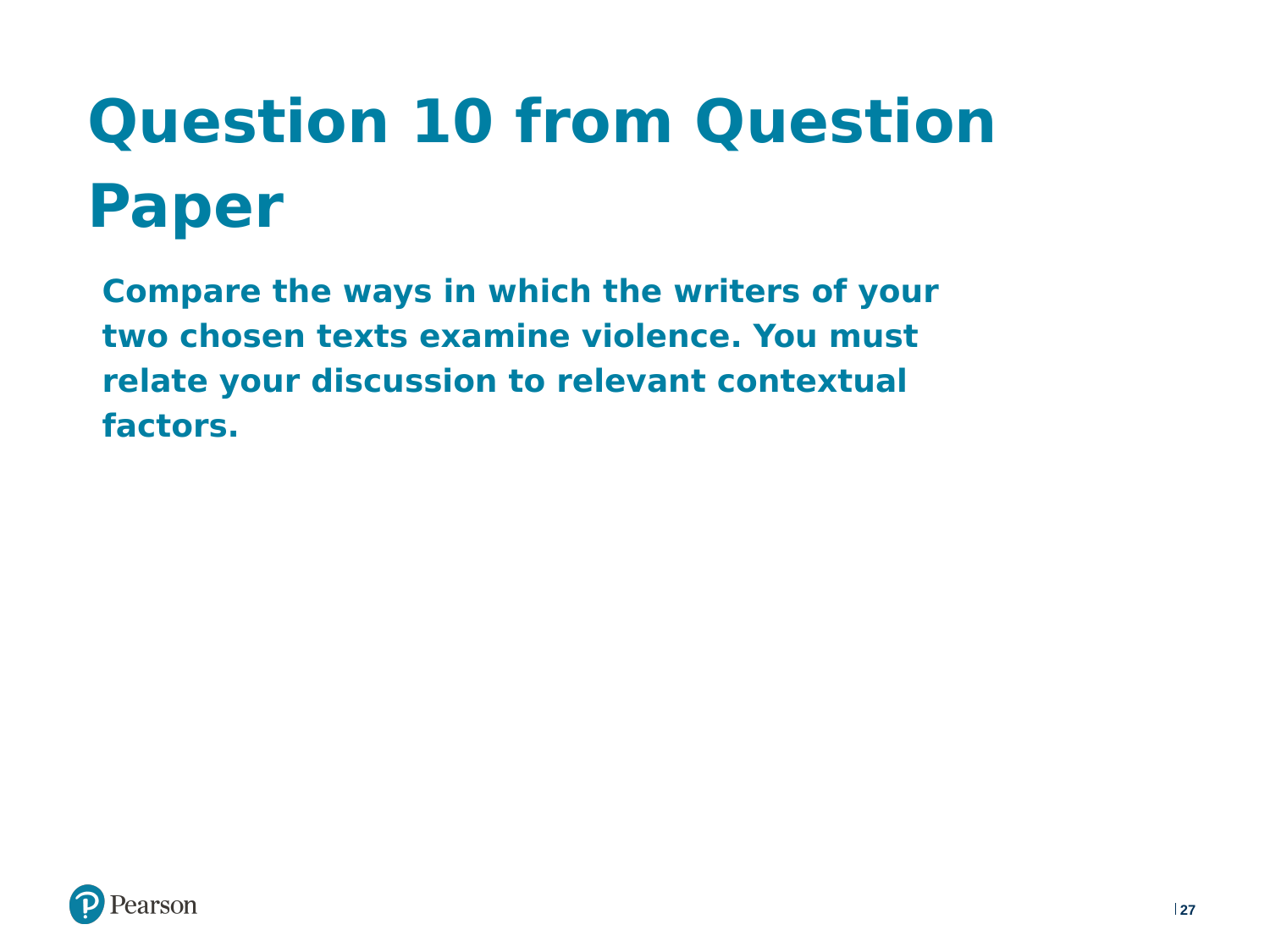

# Question 10 from Question Paper
Compare the ways in which the writers of your two chosen texts examine violence. You must relate your discussion to relevant contextual factors.
27